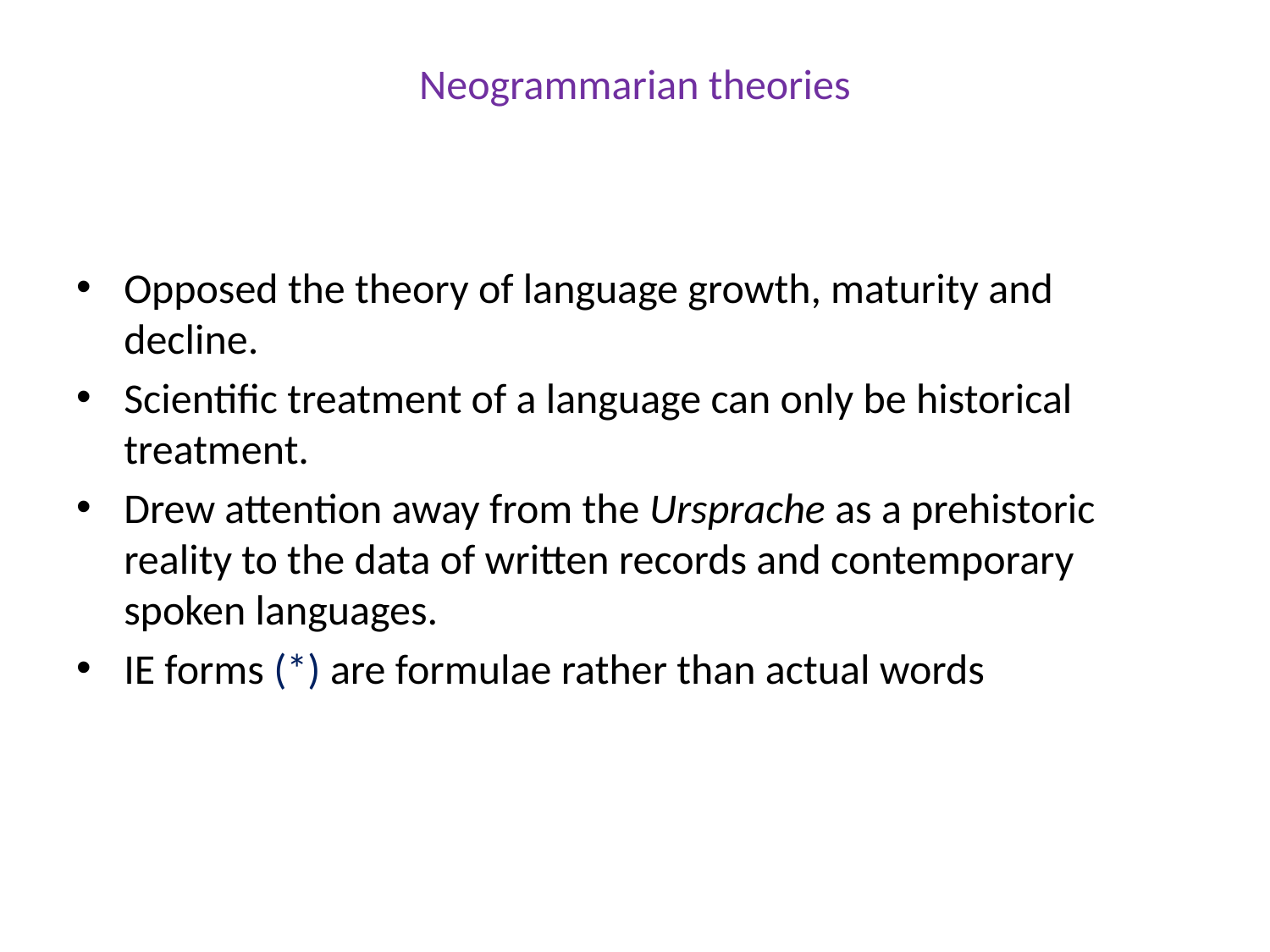

# Neogrammarian theories

Opposed the theory of language growth, maturity and decline.
Scientific treatment of a language can only be historical treatment.
Drew attention away from the Ursprache as a prehistoric reality to the data of written records and contemporary spoken languages.
IE forms (*) are formulae rather than actual words